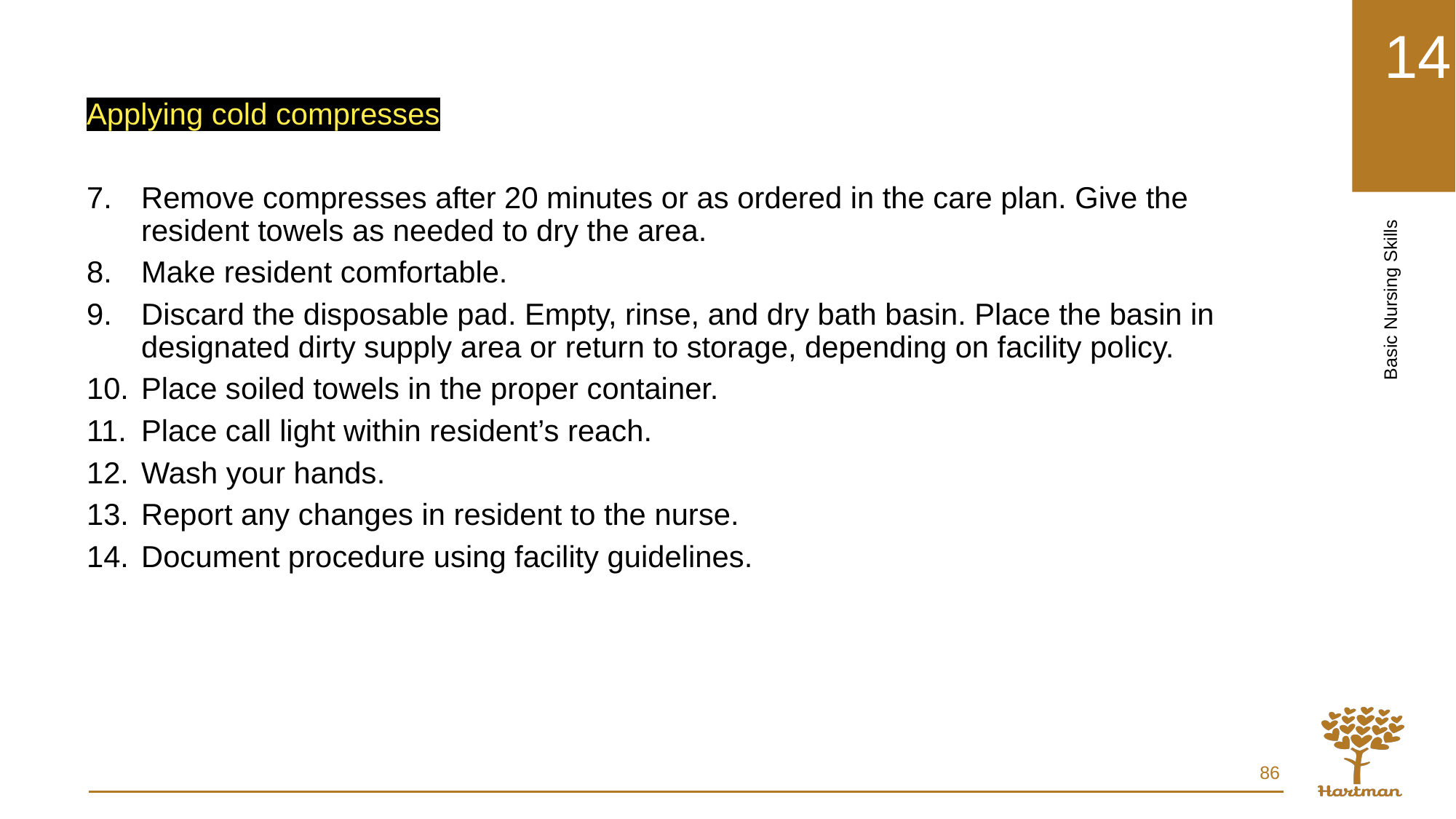

Applying cold compresses

Remove compresses after 20 minutes or as ordered in the care plan. Give the resident towels as needed to dry the area.
Make resident comfortable.
Discard the disposable pad. Empty, rinse, and dry bath basin. Place the basin in designated dirty supply area or return to storage, depending on facility policy.
Place soiled towels in the proper container.
Place call light within resident’s reach.
Wash your hands.
Report any changes in resident to the nurse.
Document procedure using facility guidelines.

86